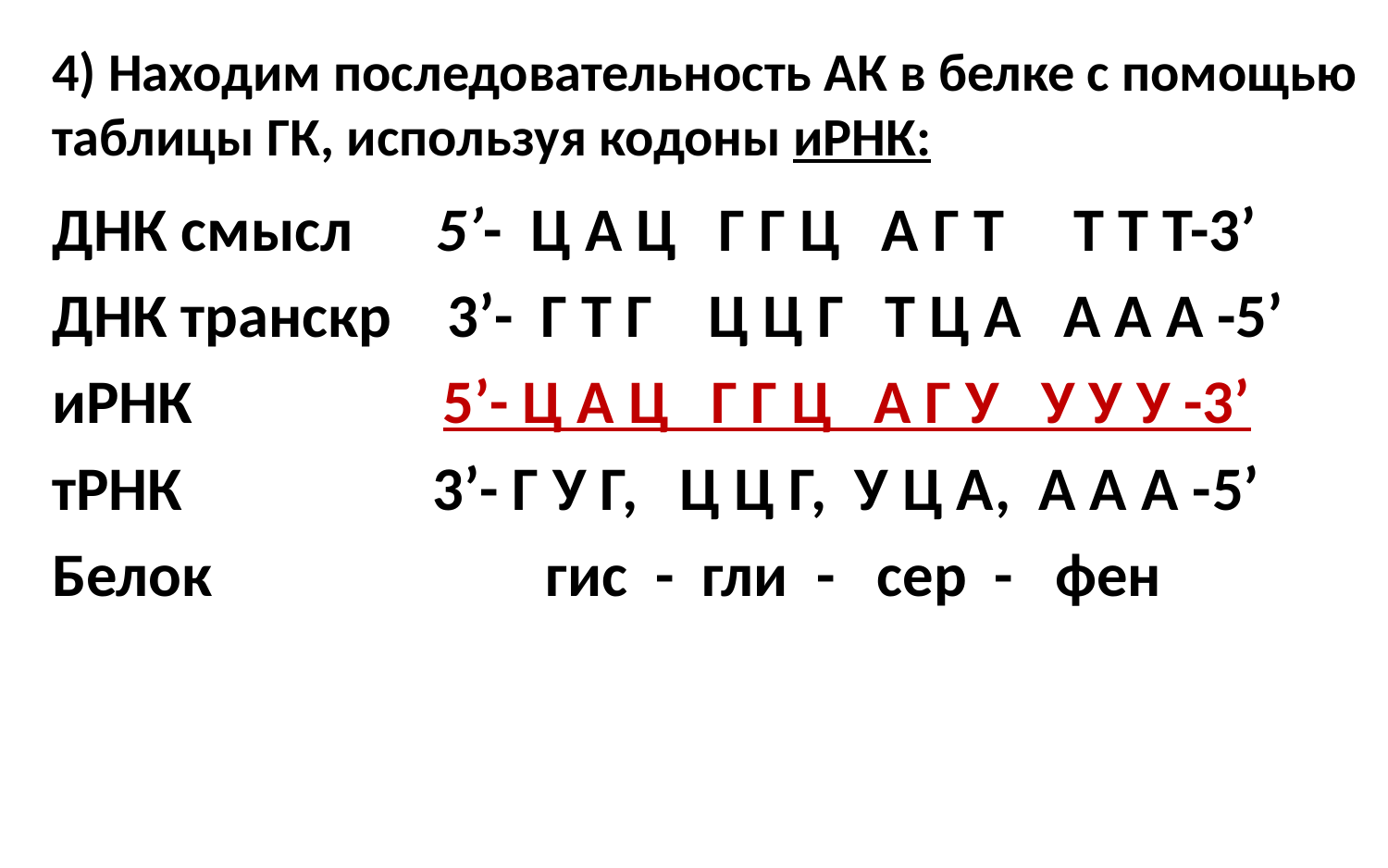

# 4) Находим последовательность АК в белке с помощью таблицы ГК, используя кодоны иРНК:
ДНК смысл      5’-  Ц А Ц   Г Г Ц   А Г Т     Т Т Т-3’
ДНК транскр    3’-  Г Т Г    Ц Ц Г   Т Ц А   А А А -5’
иРНК                  5’- Ц А Ц   Г Г Ц   А Г У   У У У -3’
тРНК                  3’- Г У Г,   Ц Ц Г,  У Ц А,  А А А -5’
Белок                        гис  -  гли  -   сер  -   фен